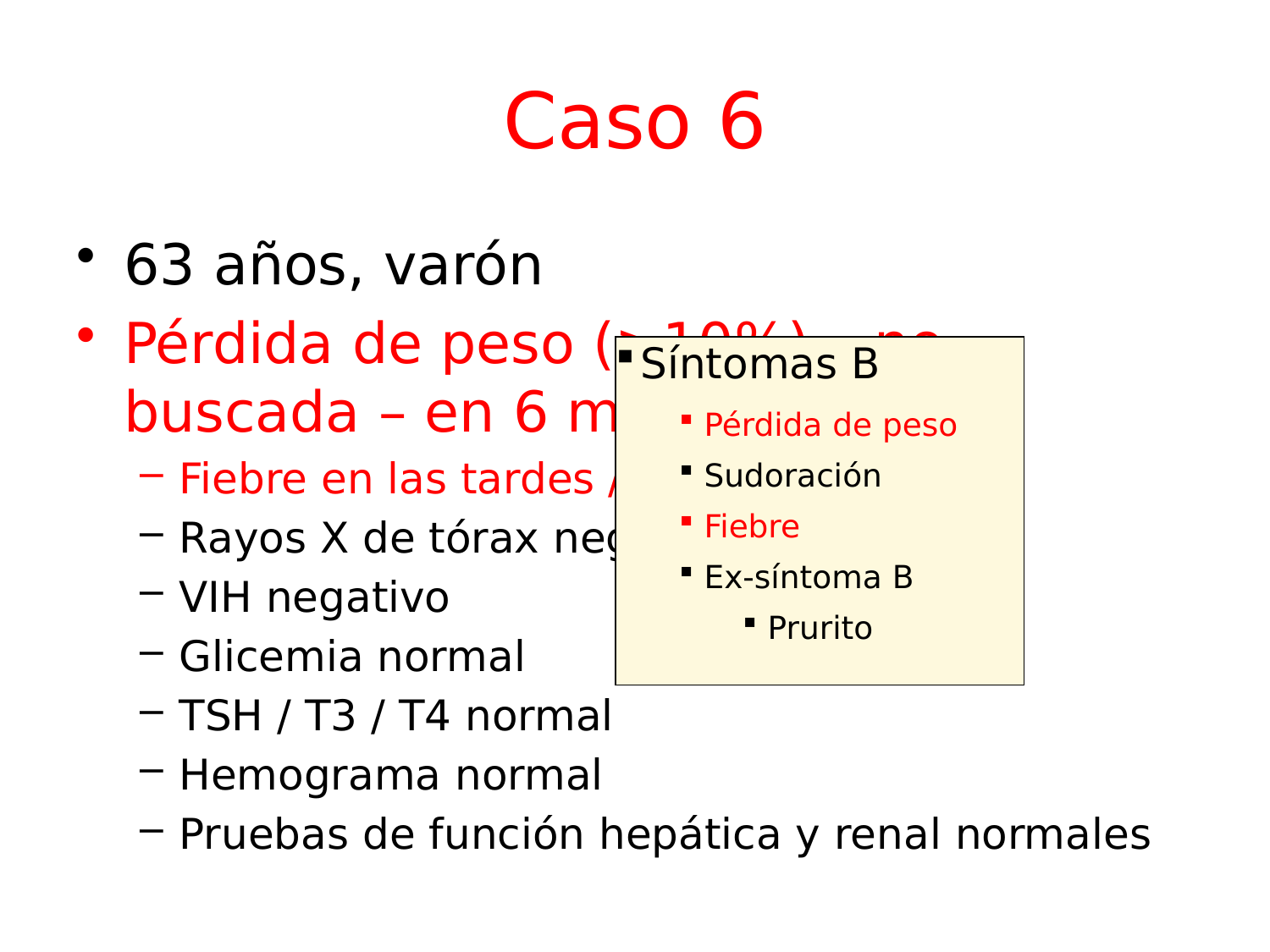

# Caso 6
63 años, varón
Pérdida de peso (>10%) – no buscada – en 6 meses
Fiebre en las tardes / noches
Rayos X de tórax negativos
VIH negativo
Glicemia normal
TSH / T3 / T4 normal
Hemograma normal
Pruebas de función hepática y renal normales
Síntomas B
Pérdida de peso
Sudoración
Fiebre
Ex-síntoma B
Prurito